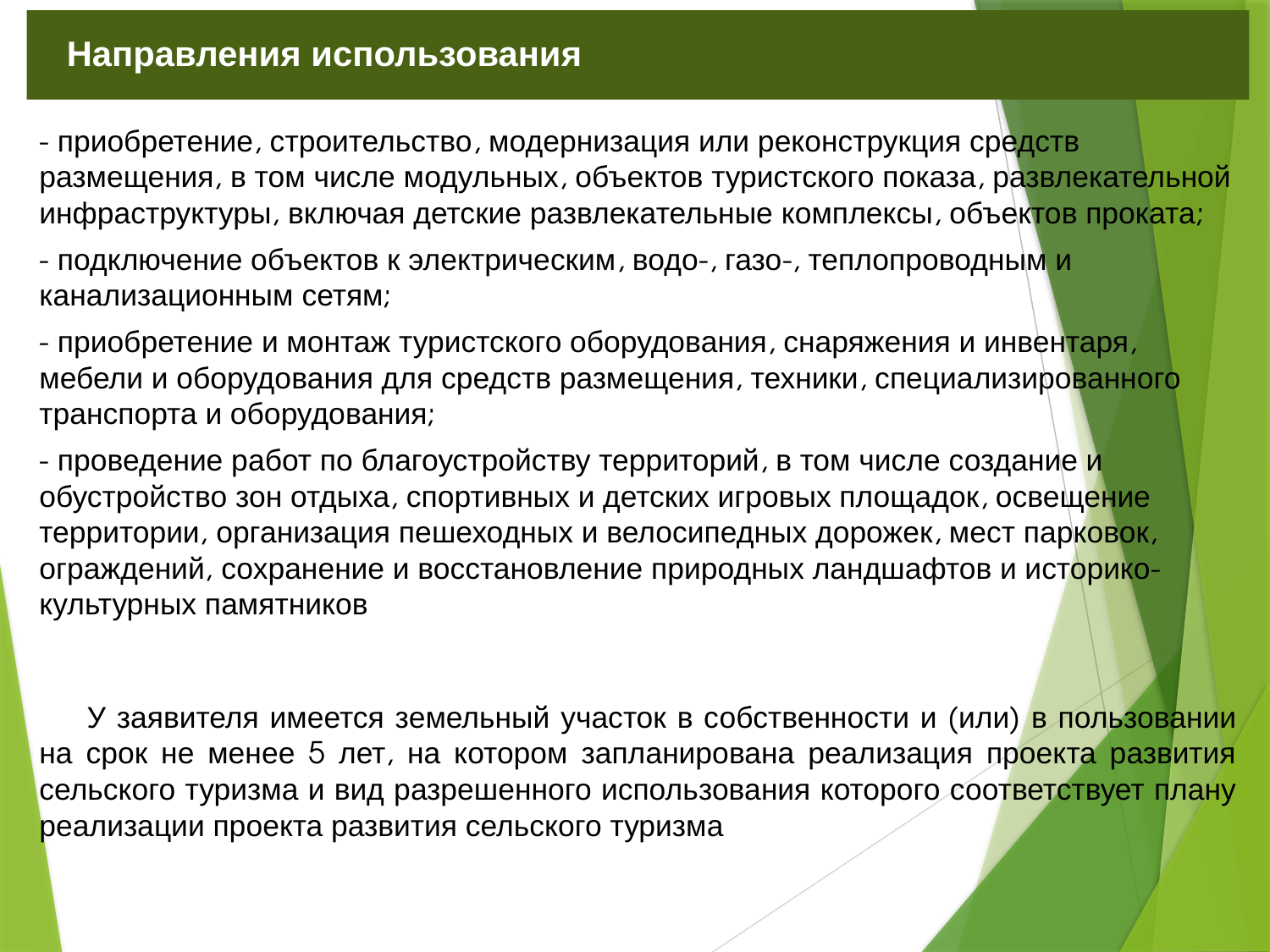

Направления использования
- приобретение, строительство, модернизация или реконструкция средств размещения, в том числе модульных, объектов туристского показа, развлекательной инфраструктуры, включая детские развлекательные комплексы, объектов проката;
- подключение объектов к электрическим, водо-, газо-, теплопроводным и канализационным сетям;
- приобретение и монтаж туристского оборудования, снаряжения и инвентаря, мебели и оборудования для средств размещения, техники, специализированного транспорта и оборудования;
- проведение работ по благоустройству территорий, в том числе создание и обустройство зон отдыха, спортивных и детских игровых площадок, освещение территории, организация пешеходных и велосипедных дорожек, мест парковок, ограждений, сохранение и восстановление природных ландшафтов и историко-культурных памятников
У заявителя имеется земельный участок в собственности и (или) в пользовании на срок не менее 5 лет, на котором запланирована реализация проекта развития сельского туризма и вид разрешенного использования которого соответствует плану реализации проекта развития сельского туризма